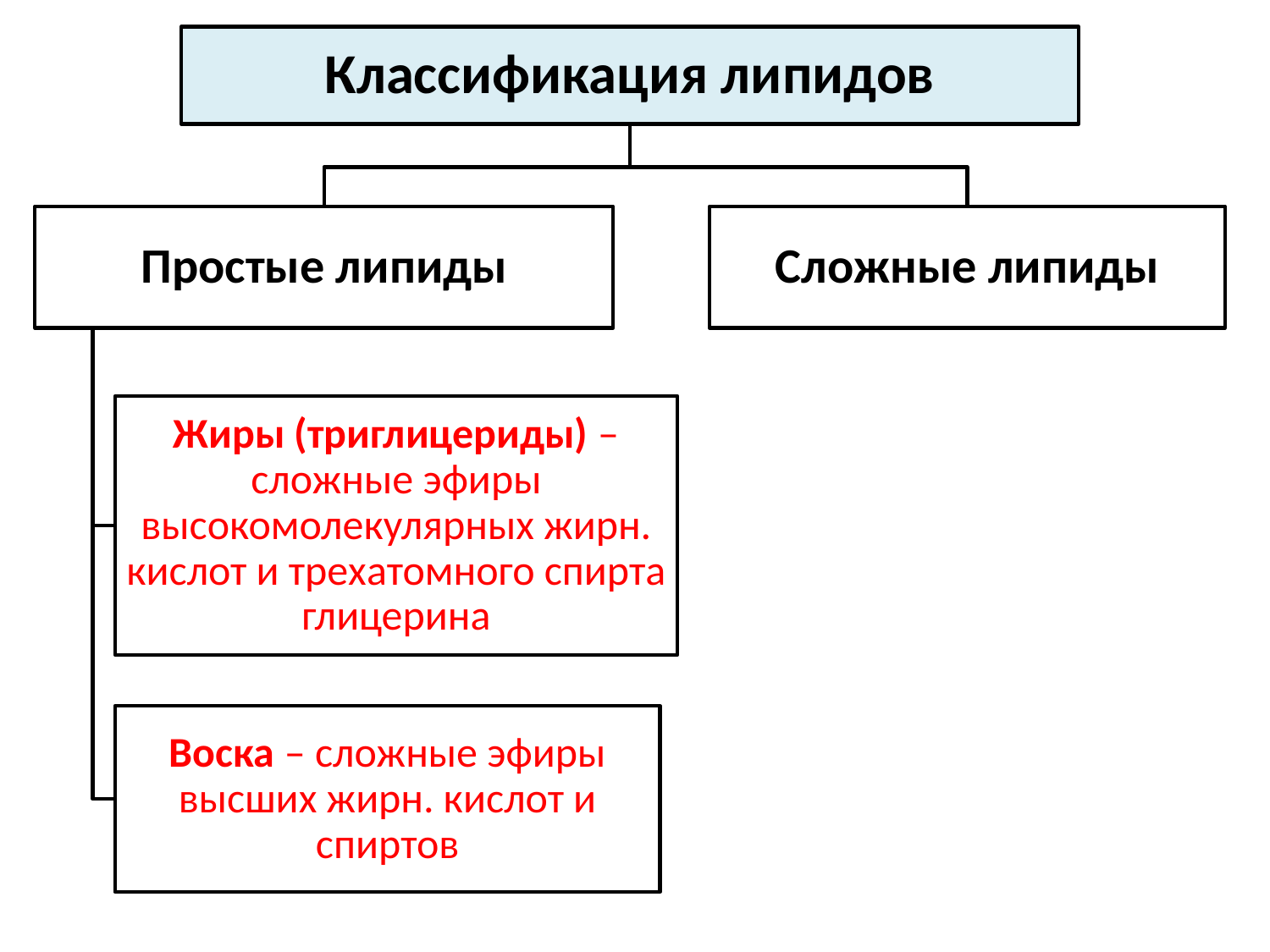

Классификация липидов
Простые липиды
Жиры (триглицериды) – сложные эфиры высокомолекулярных жирн. кислот и трехатомного спирта глицерина
Воска – сложные эфиры высших жирн. кислот и спиртов
Сложные липиды